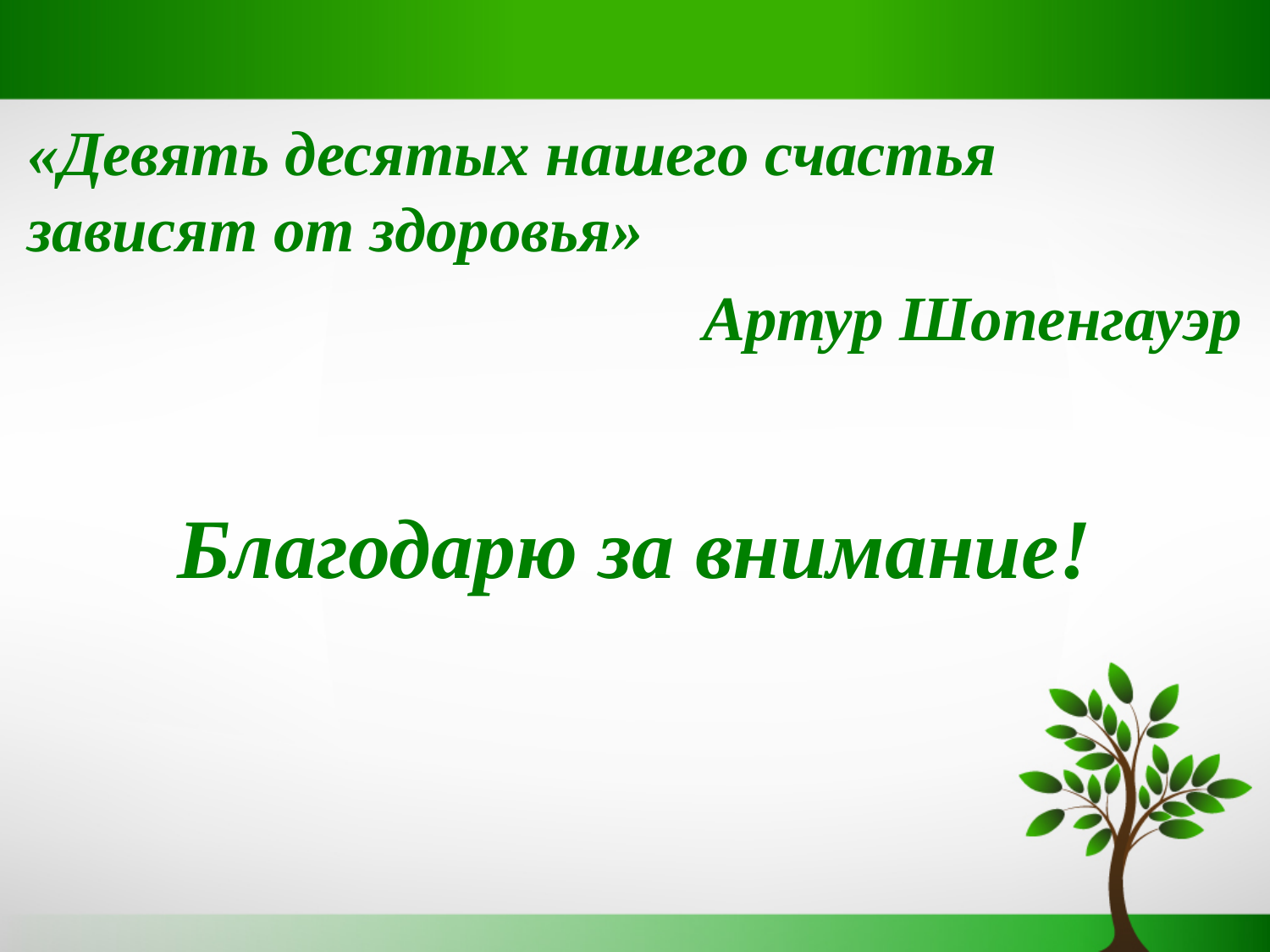

«Девять десятых нашего счастья зависят от здоровья»
Артур Шопенгауэр

Благодарю за внимание!